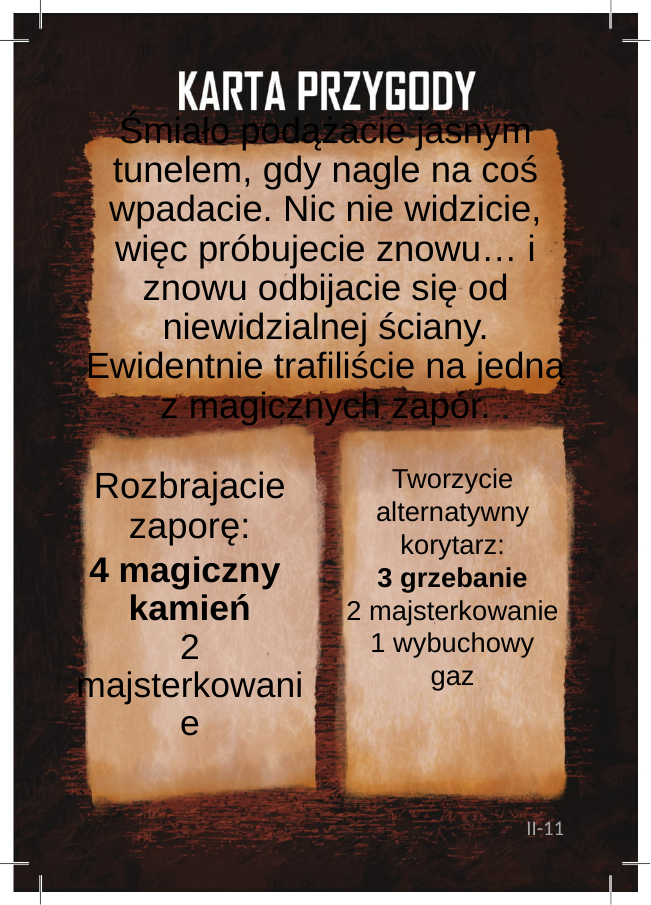

# Śmiało podążacie jasnym tunelem, gdy nagle na coś wpadacie. Nic nie widzicie, więc próbujecie znowu… i znowu odbijacie się od niewidzialnej ściany. Ewidentnie trafiliście na jedną z magicznych zapór.
Tworzycie alternatywny korytarz:
3 grzebanie
2 majsterkowanie
1 wybuchowy gaz
Rozbrajacie zaporę:
4 magiczny
kamień
2 majsterkowanie
II-11